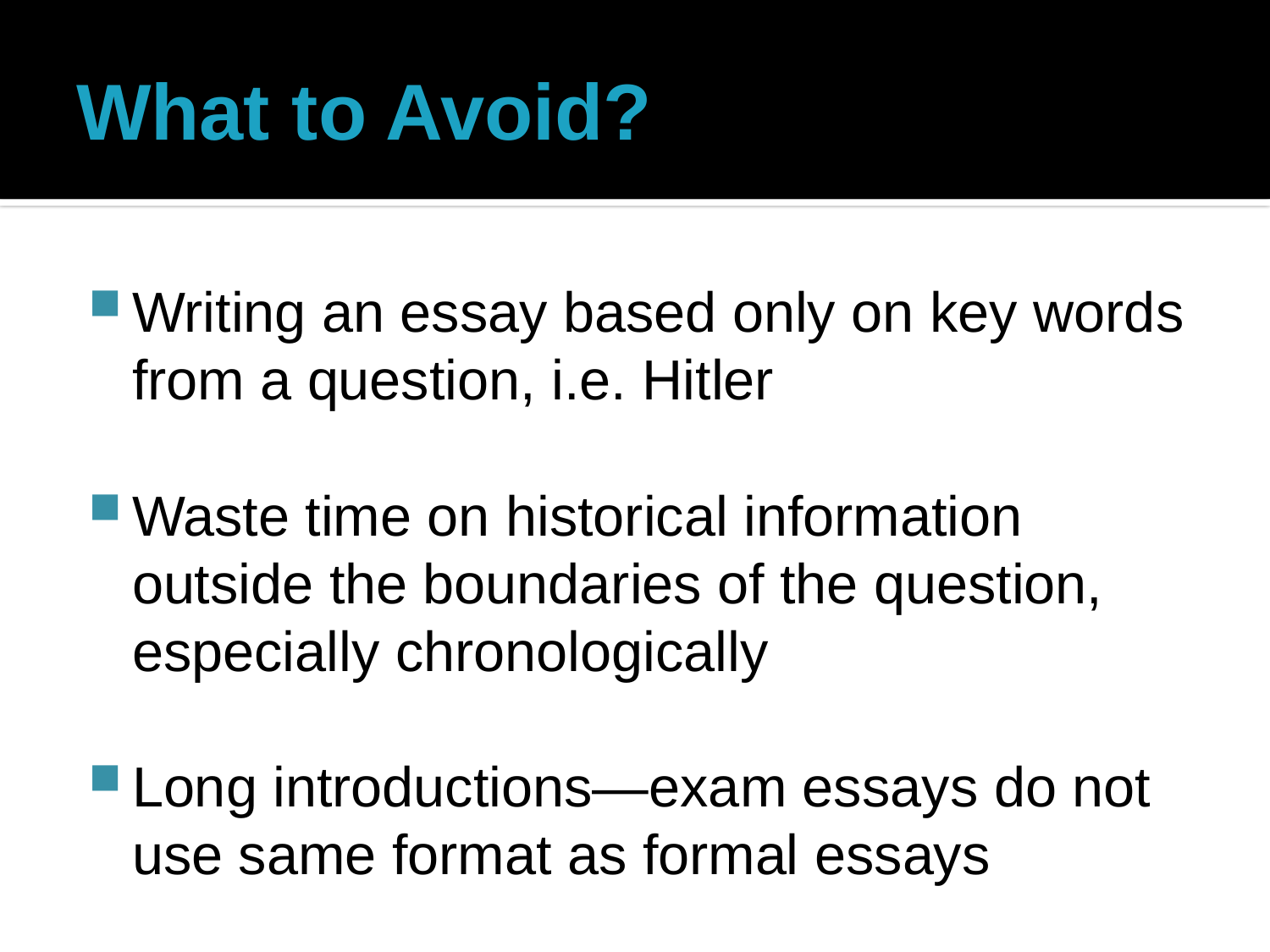

# What to Avoid?

Writing an essay based only on key words from a question, i.e. Hitler

Waste time on historical information outside the boundaries of the question, especially chronologically

Long introductions—exam essays do not use same format as formal essays